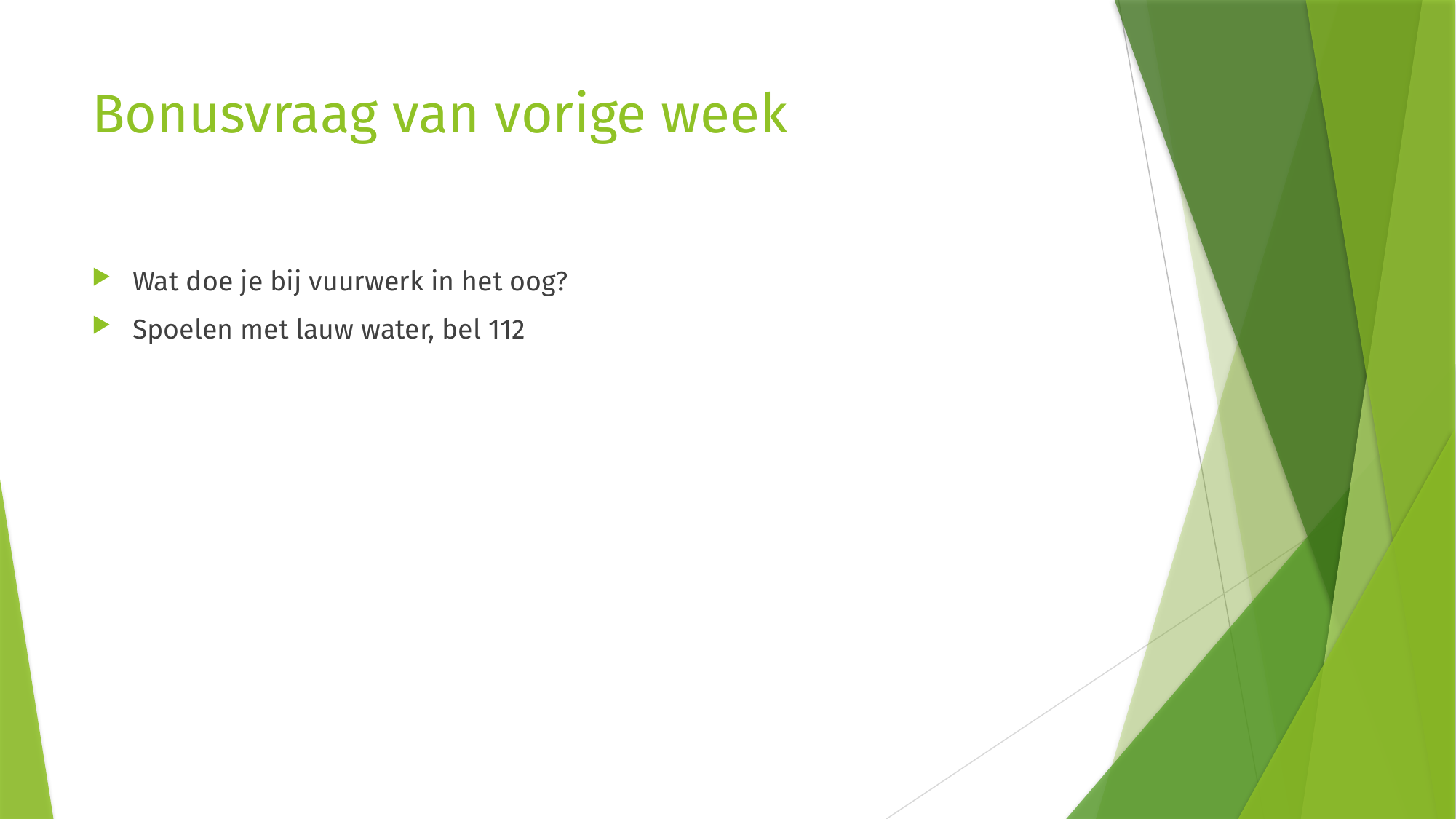

# Bonusvraag van vorige week
Wat doe je bij vuurwerk in het oog?
Spoelen met lauw water, bel 112